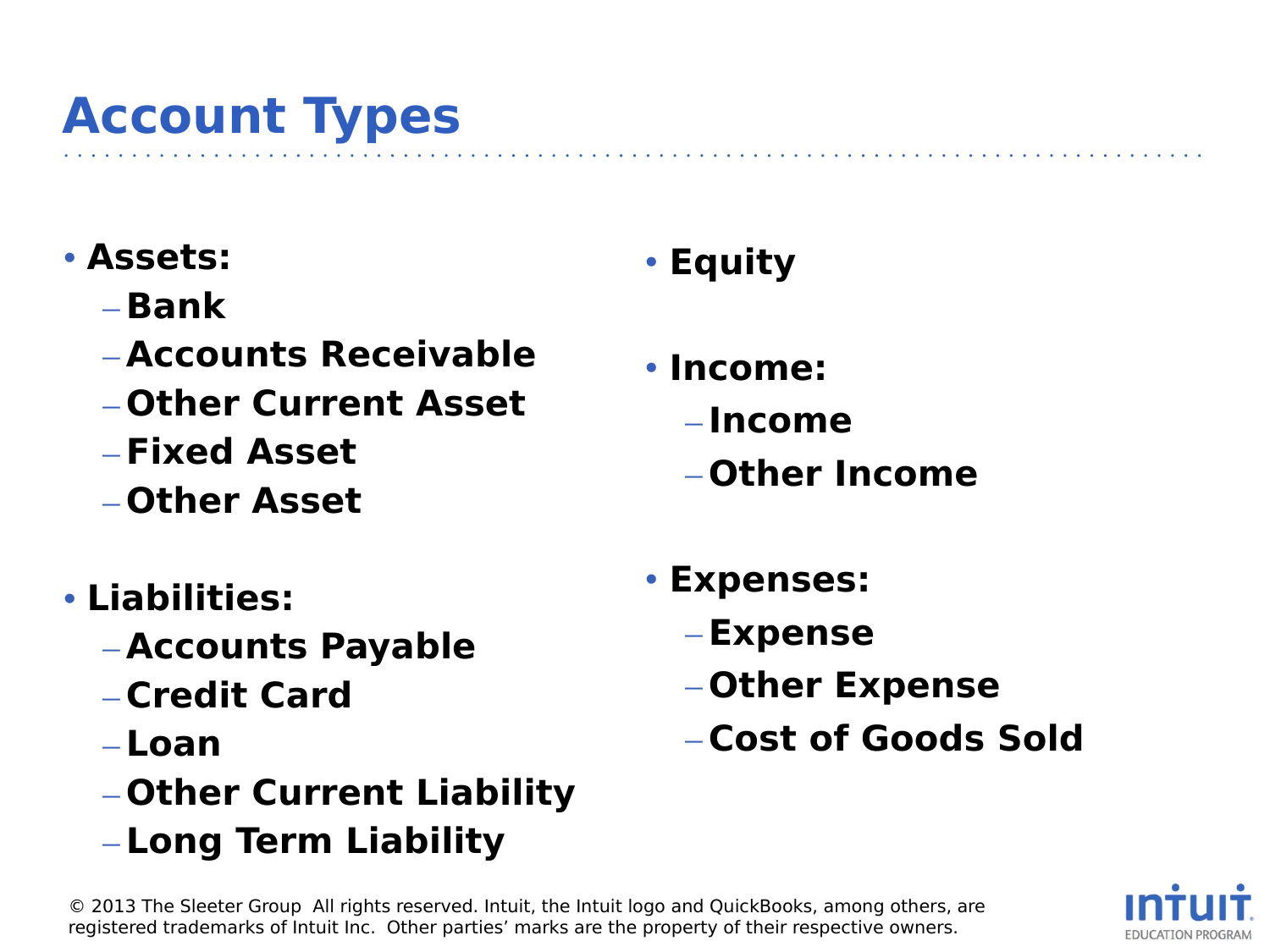

# Account Types
Assets:
Bank
Accounts Receivable
Other Current Asset
Fixed Asset
Other Asset

Liabilities:
Accounts Payable
Credit Card
Loan
Other Current Liability
Long Term Liability
Equity

Income:
Income
Other Income

Expenses:
Expense
Other Expense
Cost of Goods Sold